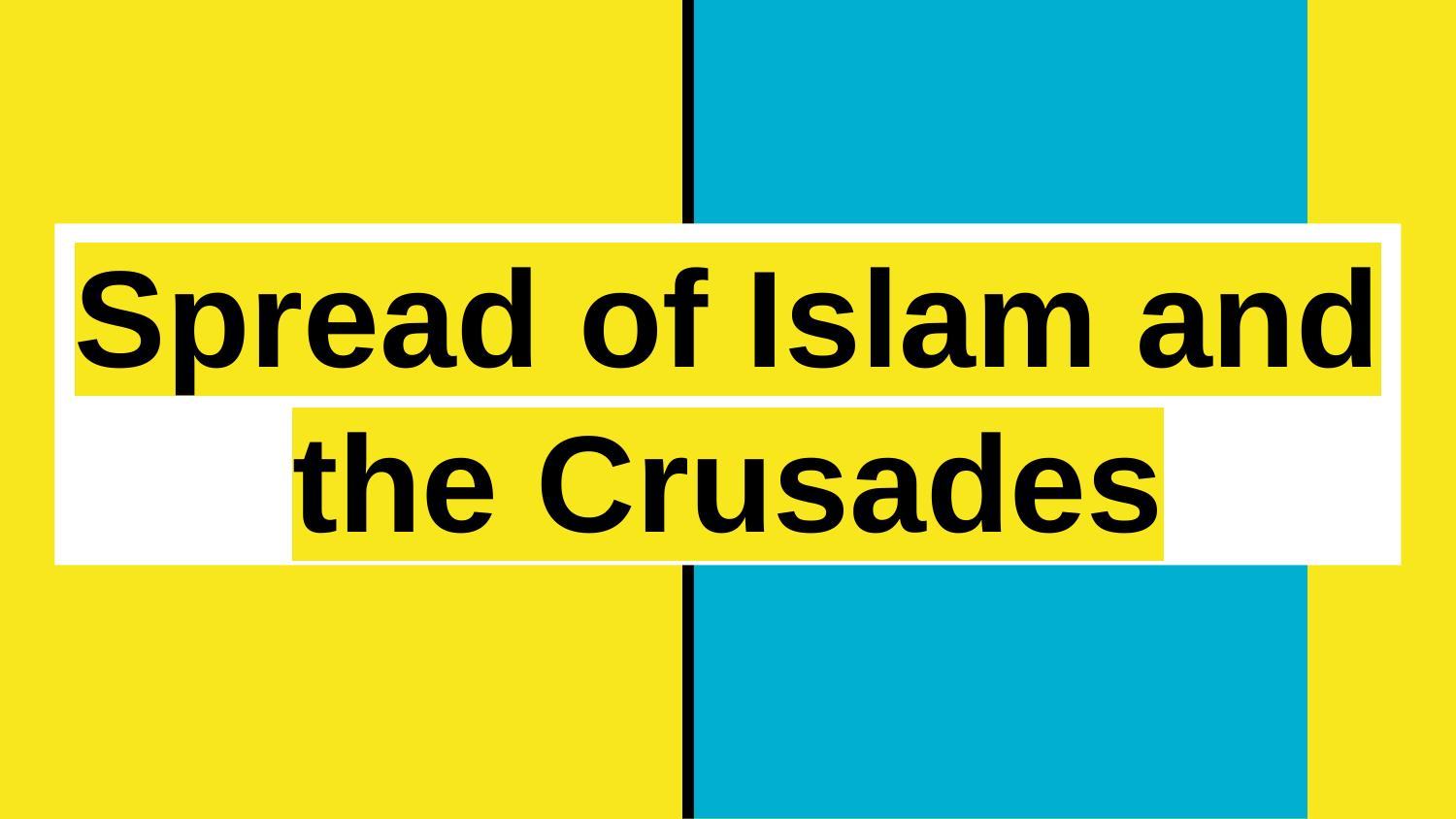

# Spread of Islam and the Crusades